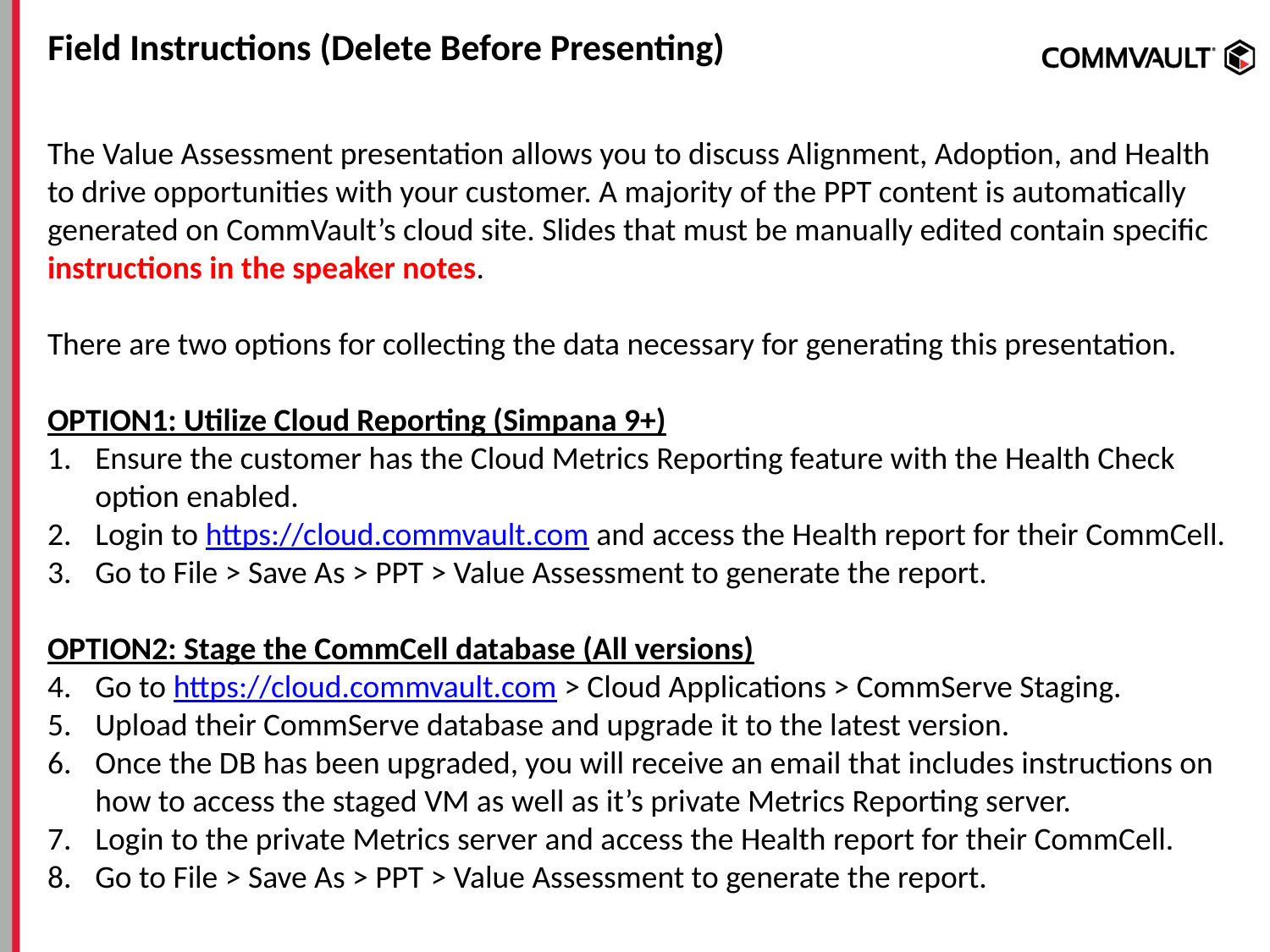

# Field Instructions (Delete Before Presenting)
The Value Assessment presentation allows you to discuss Alignment, Adoption, and Health to drive opportunities with your customer. A majority of the PPT content is automatically generated on CommVault’s cloud site. Slides that must be manually edited contain specific instructions in the speaker notes.

There are two options for collecting the data necessary for generating this presentation.

OPTION1: Utilize Cloud Reporting (Simpana 9+)
Ensure the customer has the Cloud Metrics Reporting feature with the Health Check option enabled.
Login to https://cloud.commvault.com and access the Health report for their CommCell.
Go to File > Save As > PPT > Value Assessment to generate the report.

OPTION2: Stage the CommCell database (All versions)
Go to https://cloud.commvault.com > Cloud Applications > CommServe Staging.
Upload their CommServe database and upgrade it to the latest version.
Once the DB has been upgraded, you will receive an email that includes instructions on how to access the staged VM as well as it’s private Metrics Reporting server.
Login to the private Metrics server and access the Health report for their CommCell.
Go to File > Save As > PPT > Value Assessment to generate the report.